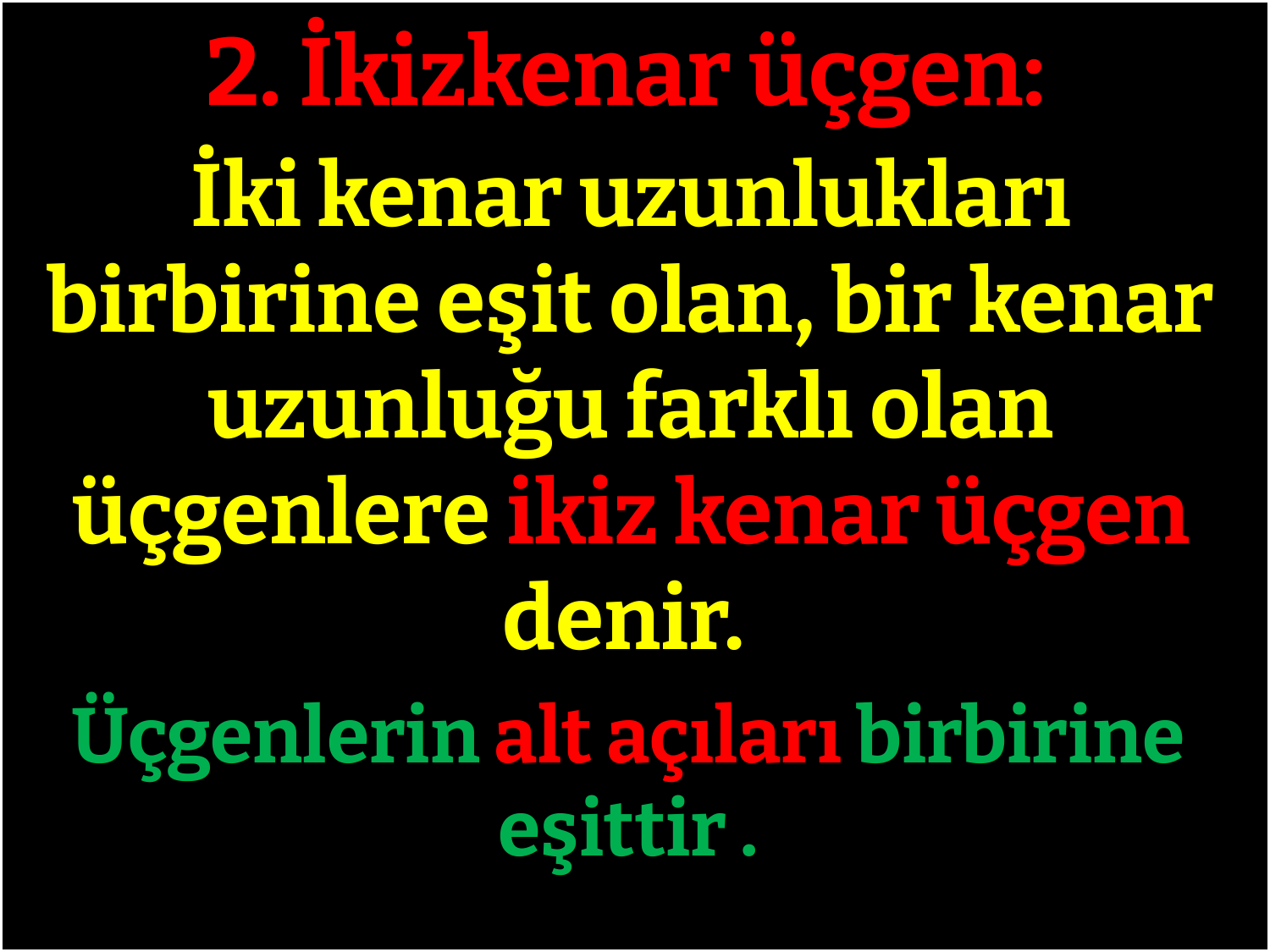

2. İkizkenar üçgen:
İki kenar uzunlukları birbirine eşit olan, bir kenar uzunluğu farklı olan üçgenlere ikiz kenar üçgen denir.
#
Üçgenlerin alt açıları birbirine eşittir .